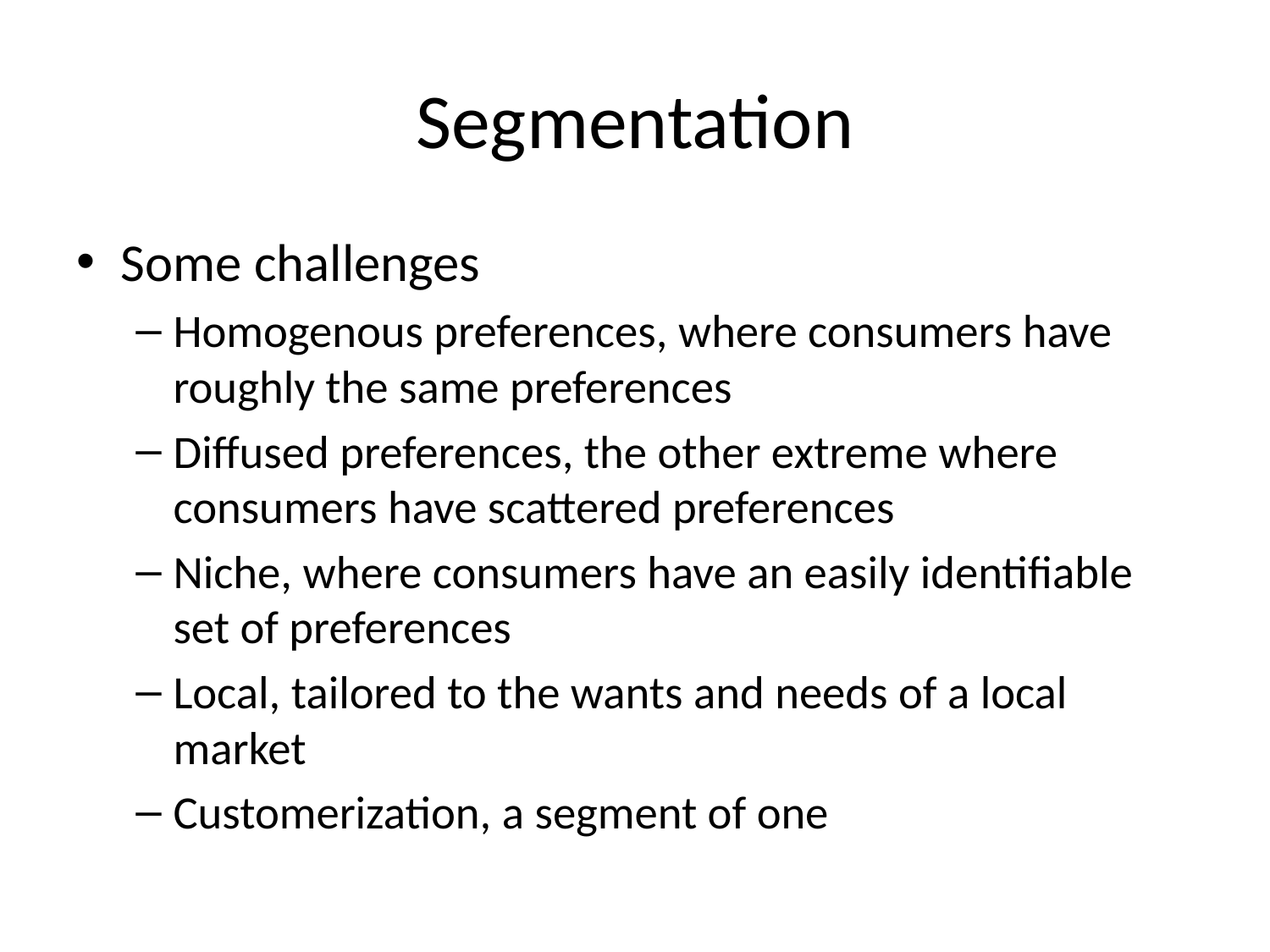

# Segmentation
Some challenges
Homogenous preferences, where consumers have roughly the same preferences
Diffused preferences, the other extreme where consumers have scattered preferences
Niche, where consumers have an easily identifiable set of preferences
Local, tailored to the wants and needs of a local market
Customerization, a segment of one